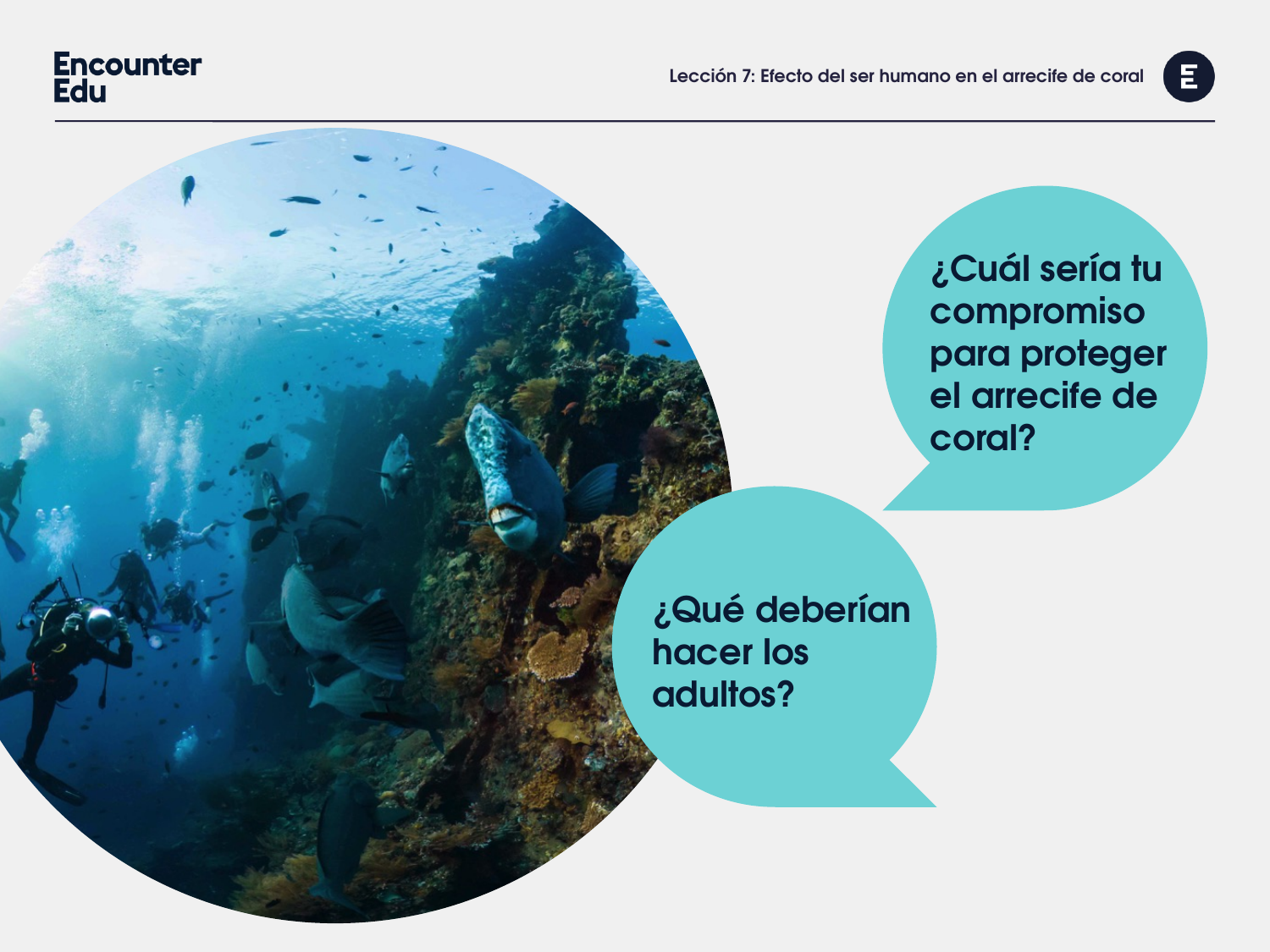

# Lección 7: Efecto del ser humano en el arrecife de coral

¿Cuál sería tu compromiso para proteger el arrecife de coral?

¿Qué deberían hacer los adultos?